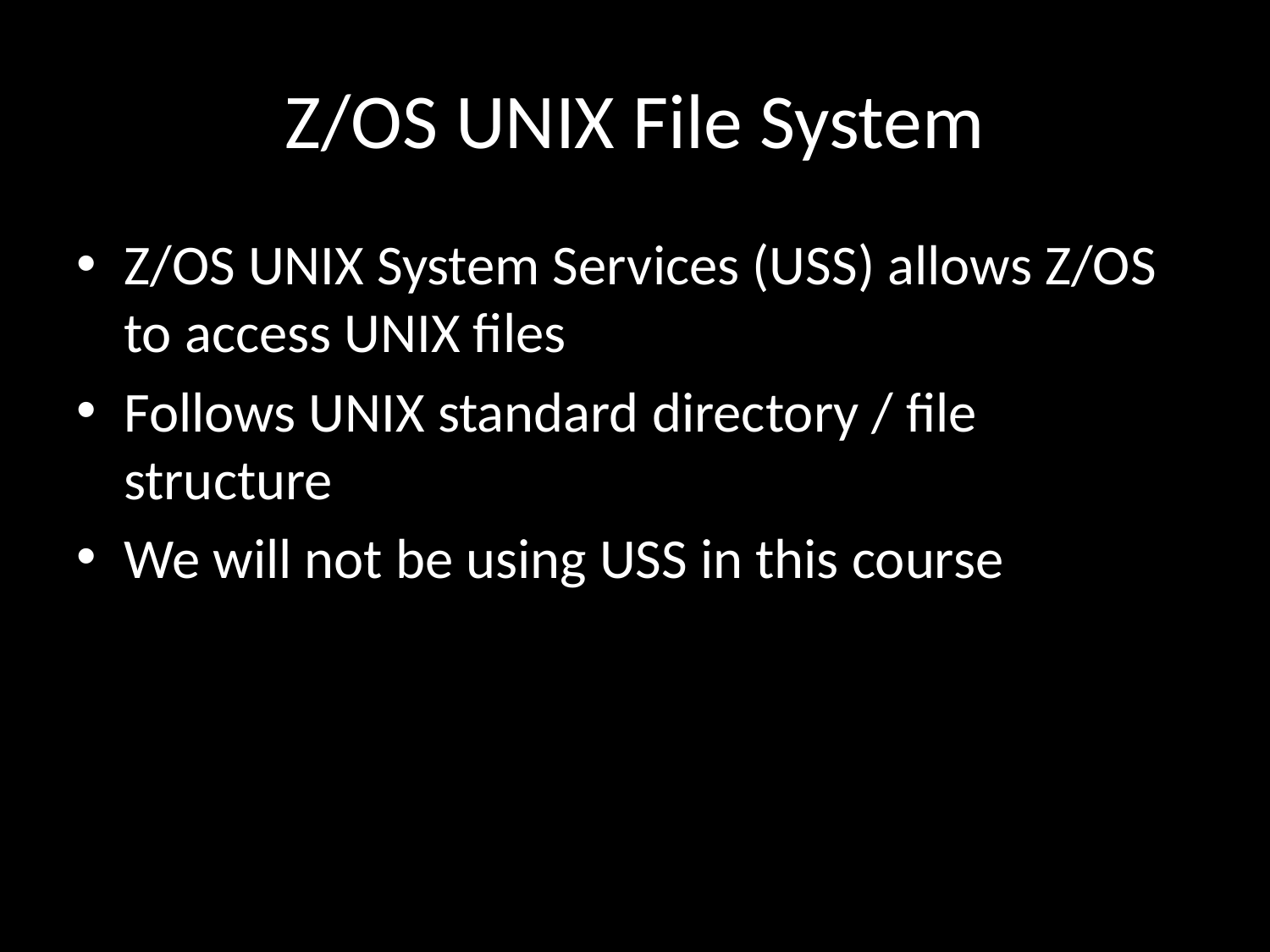

# Z/OS UNIX File System
Z/OS UNIX System Services (USS) allows Z/OS to access UNIX files
Follows UNIX standard directory / file structure
We will not be using USS in this course